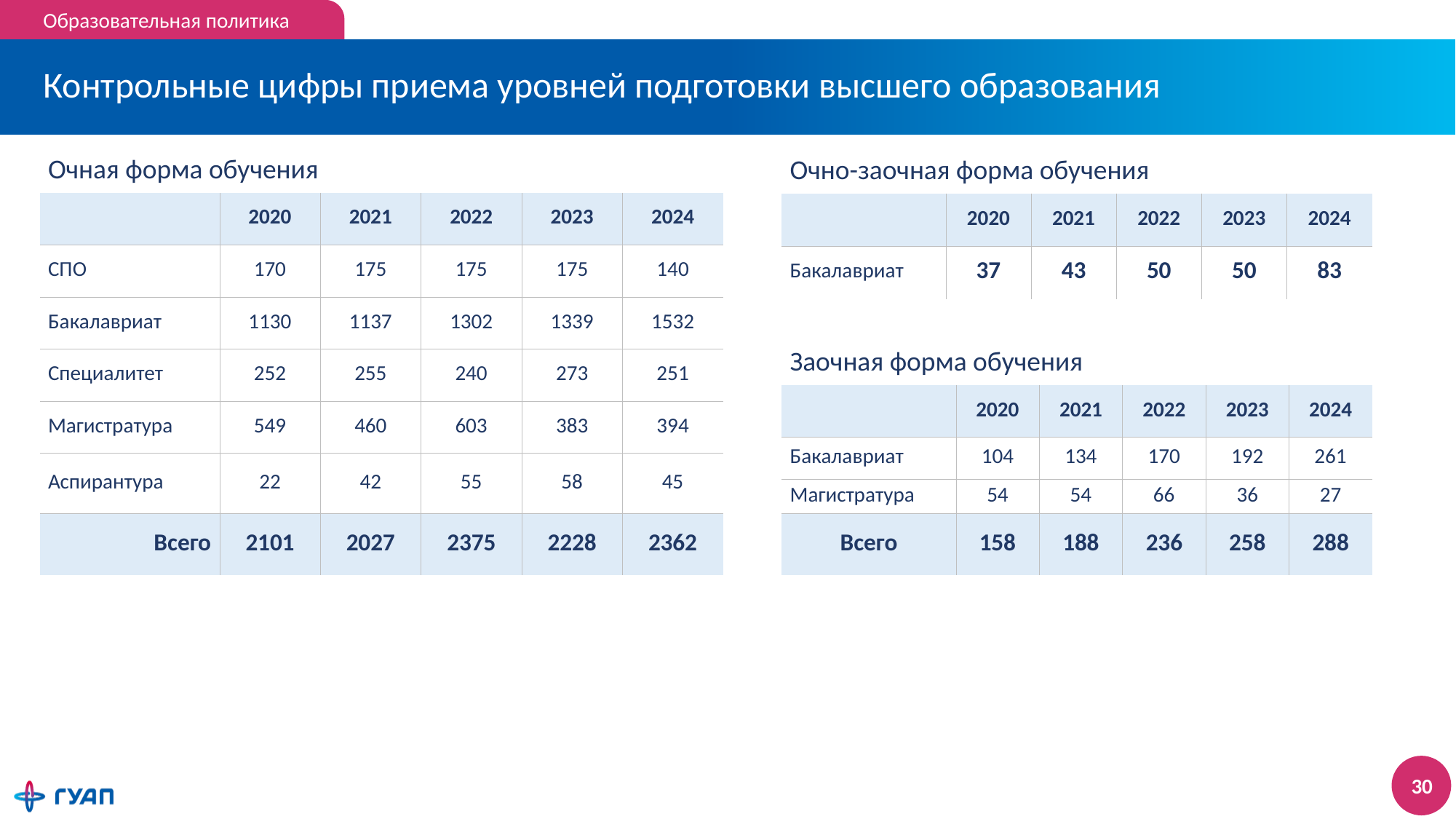

Образовательная политика
# Контрольные цифры приема уровней подготовки высшего образования
| Очная форма обучения |  |  |  |  |  |
| --- | --- | --- | --- | --- | --- |
|  | 2020 | 2021 | 2022 | 2023 | 2024 |
| СПО | 170 | 175 | 175 | 175 | 140 |
| Бакалавриат | 1130 | 1137 | 1302 | 1339 | 1532 |
| Специалитет | 252 | 255 | 240 | 273 | 251 |
| Магистратура | 549 | 460 | 603 | 383 | 394 |
| Аспирантура | 22 | 42 | 55 | 58 | 45 |
| Всего | 2101 | 2027 | 2375 | 2228 | 2362 |
| Очно-заочная форма обучения |  |  |  |  |  |
| --- | --- | --- | --- | --- | --- |
|  | 2020 | 2021 | 2022 | 2023 | 2024 |
| Бакалавриат | 37 | 43 | 50 | 50 | 83 |
| Заочная форма обучения |  |  |  |  |  |
| --- | --- | --- | --- | --- | --- |
|  | 2020 | 2021 | 2022 | 2023 | 2024 |
| Бакалавриат | 104 | 134 | 170 | 192 | 261 |
| Магистратура | 54 | 54 | 66 | 36 | 27 |
| Всего | 158 | 188 | 236 | 258 | 288 |